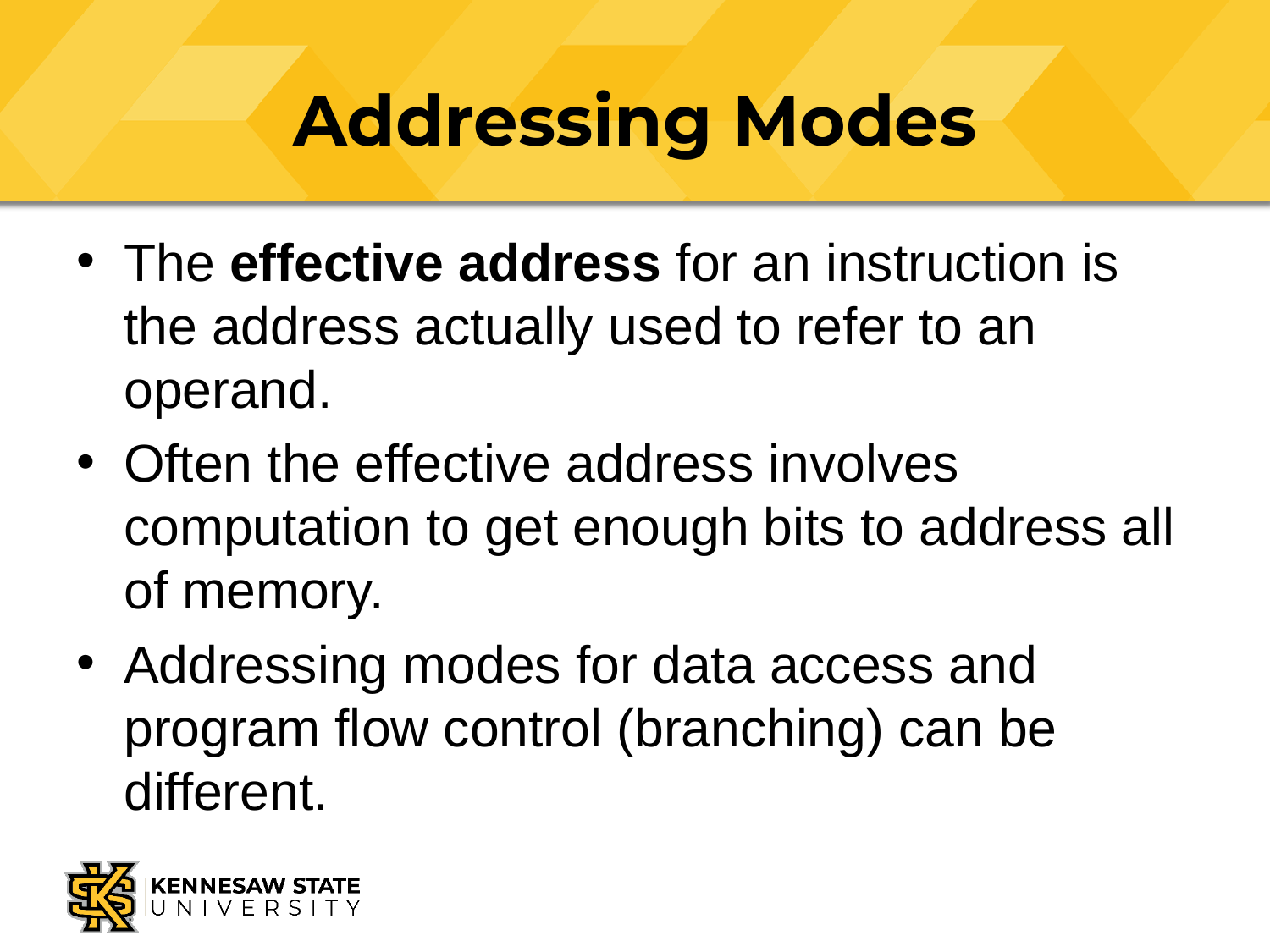

# Addressing Modes
The effective address for an instruction is the address actually used to refer to an operand.
Often the effective address involves computation to get enough bits to address all of memory.
Addressing modes for data access and program flow control (branching) can be different.